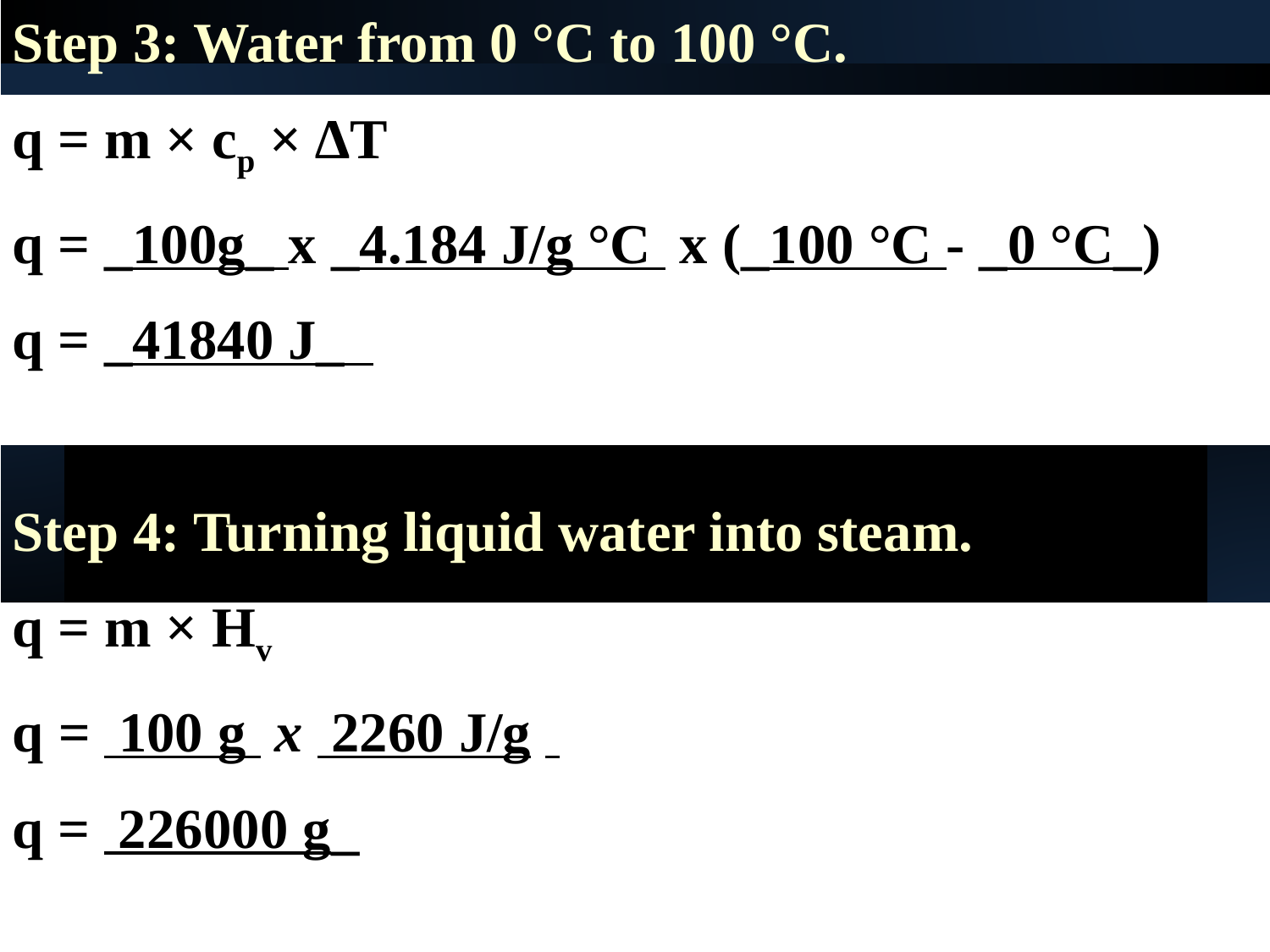

Step 3: Water from 0 °C to 100 °C.
q = m × cp × ∆T
q = _100g_ x _4.184 J/g °C  x (_100 °C - _0 °C_)
q = _41840 J_

Step 4: Turning liquid water into steam.
q = m × Hv
q =  100 g  x  2260 J/g
q =  226000 g_